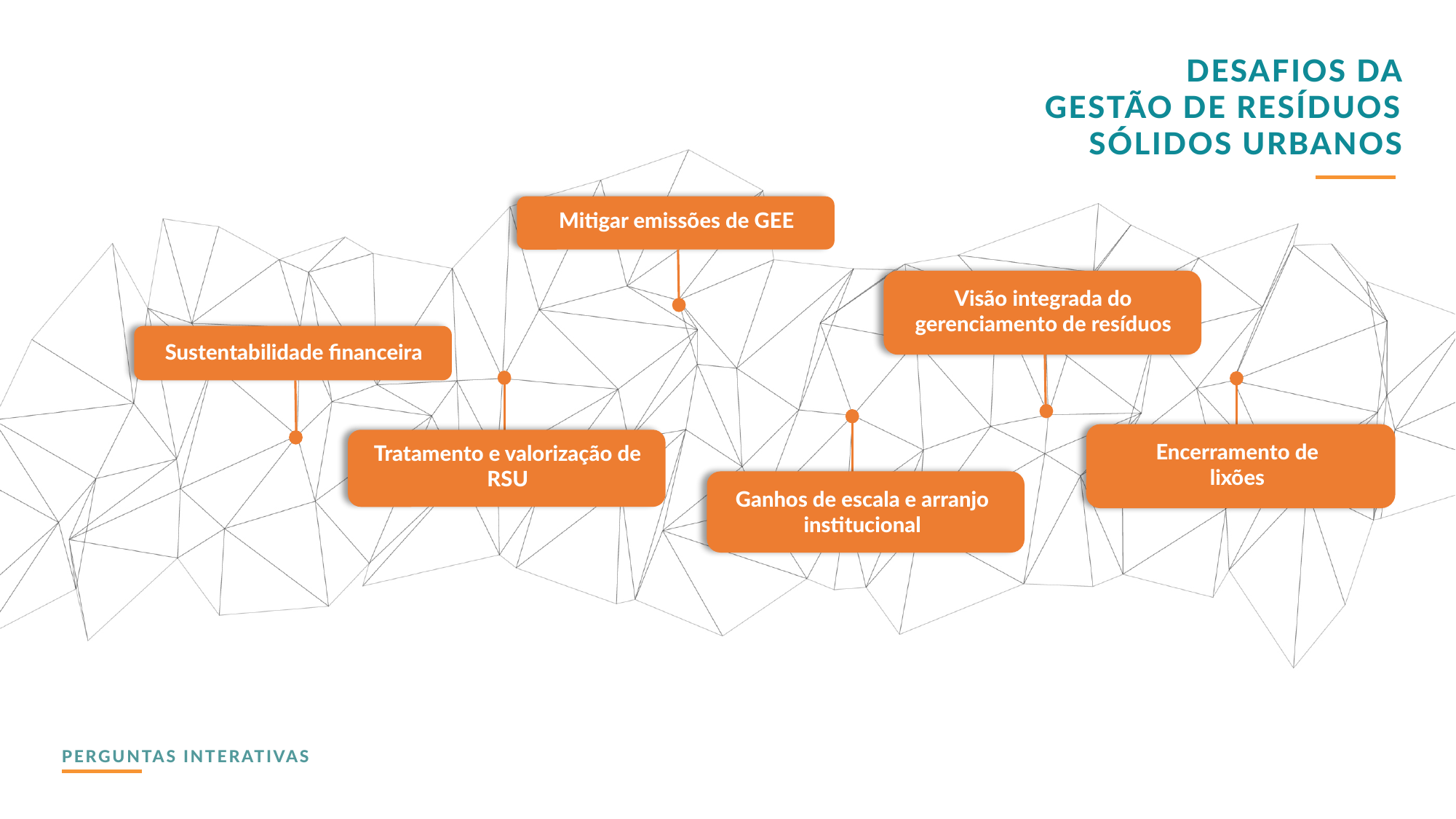

DESAFIOS DA
GESTÃO DE RESÍDUOS
SÓLIDOS URBANOS

Mitigar emissões de GEE

Visão integrada do gerenciamento de resíduos

Sustentabilidade financeira

Encerramento de
lixões

Ganhos de escala e arranjo institucional

Tratamento e valorização de RSU
PERGUNTAS INTERATIVAS
DESAFIOS DA GESTÃO DE RESÍDUOS SÓLIDOS URBANOS